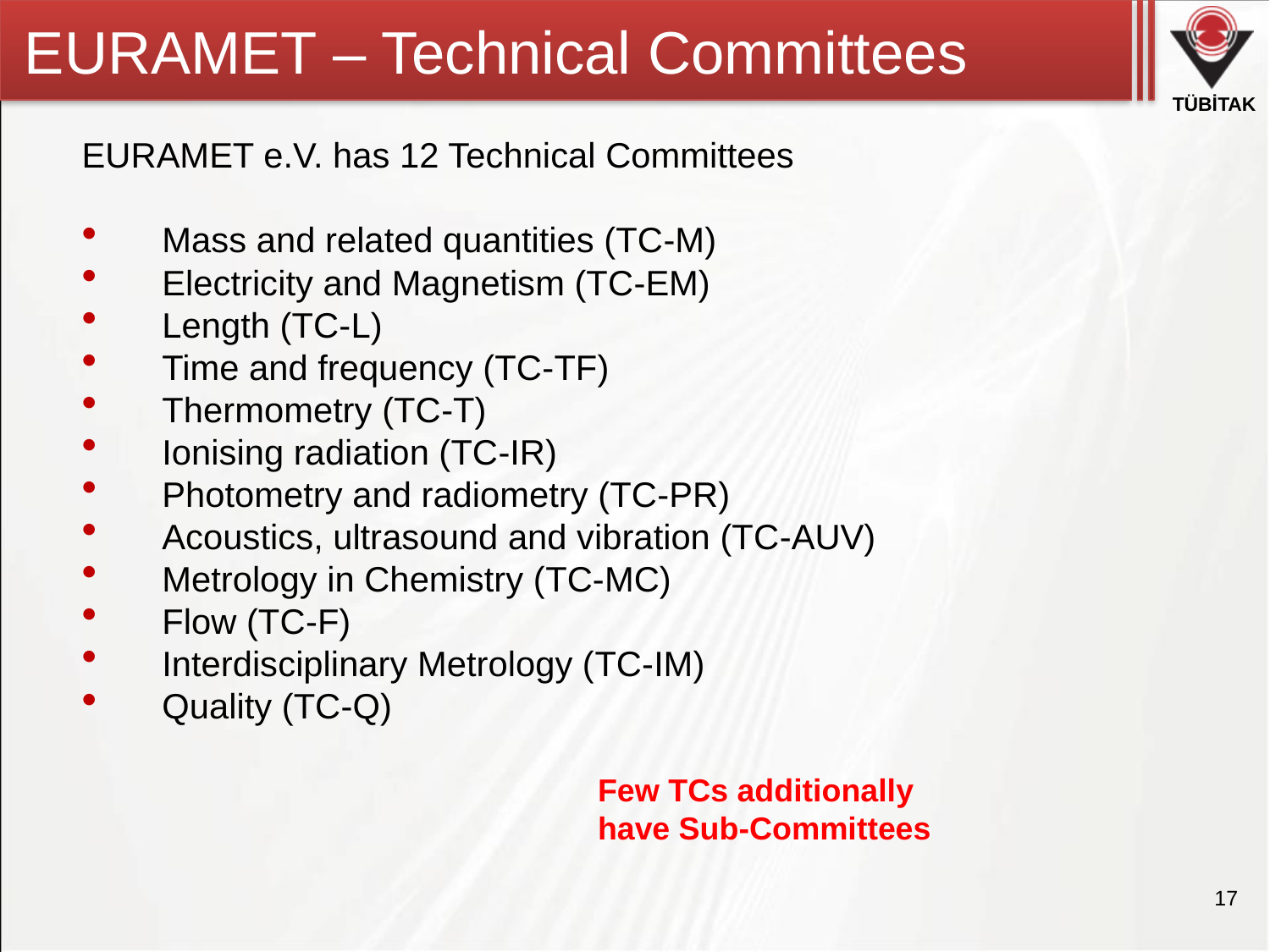

EURAMET – Technical Committees
EURAMET e.V. has 12 Technical Committees

  	Mass and related quantities (TC-M)
 	Electricity and Magnetism (TC-EM)
 	Length (TC-L)
 	Time and frequency (TC-TF)
 	Thermometry (TC-T)
 	Ionising radiation (TC-IR)
 	Photometry and radiometry (TC-PR)
 	Acoustics, ultrasound and vibration (TC-AUV)
 	Metrology in Chemistry (TC-MC)
 	Flow (TC-F)
 	Interdisciplinary Metrology (TC-IM)
 	Quality (TC-Q)

Few TCs additionally have Sub-Committees
17